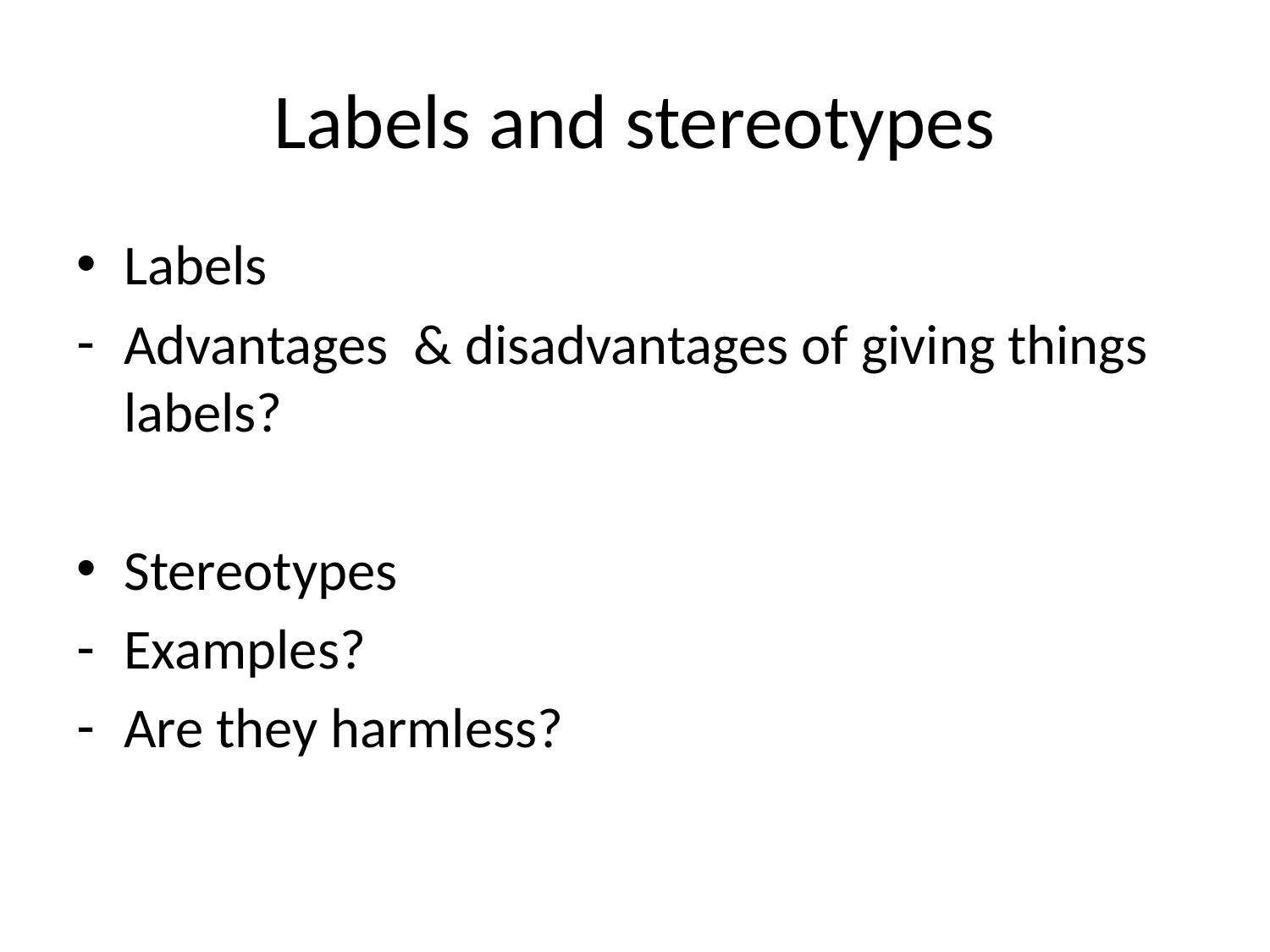

# Labels and stereotypes
Labels
Advantages  & disadvantages of giving things labels?

Stereotypes
Examples?
Are they harmless?